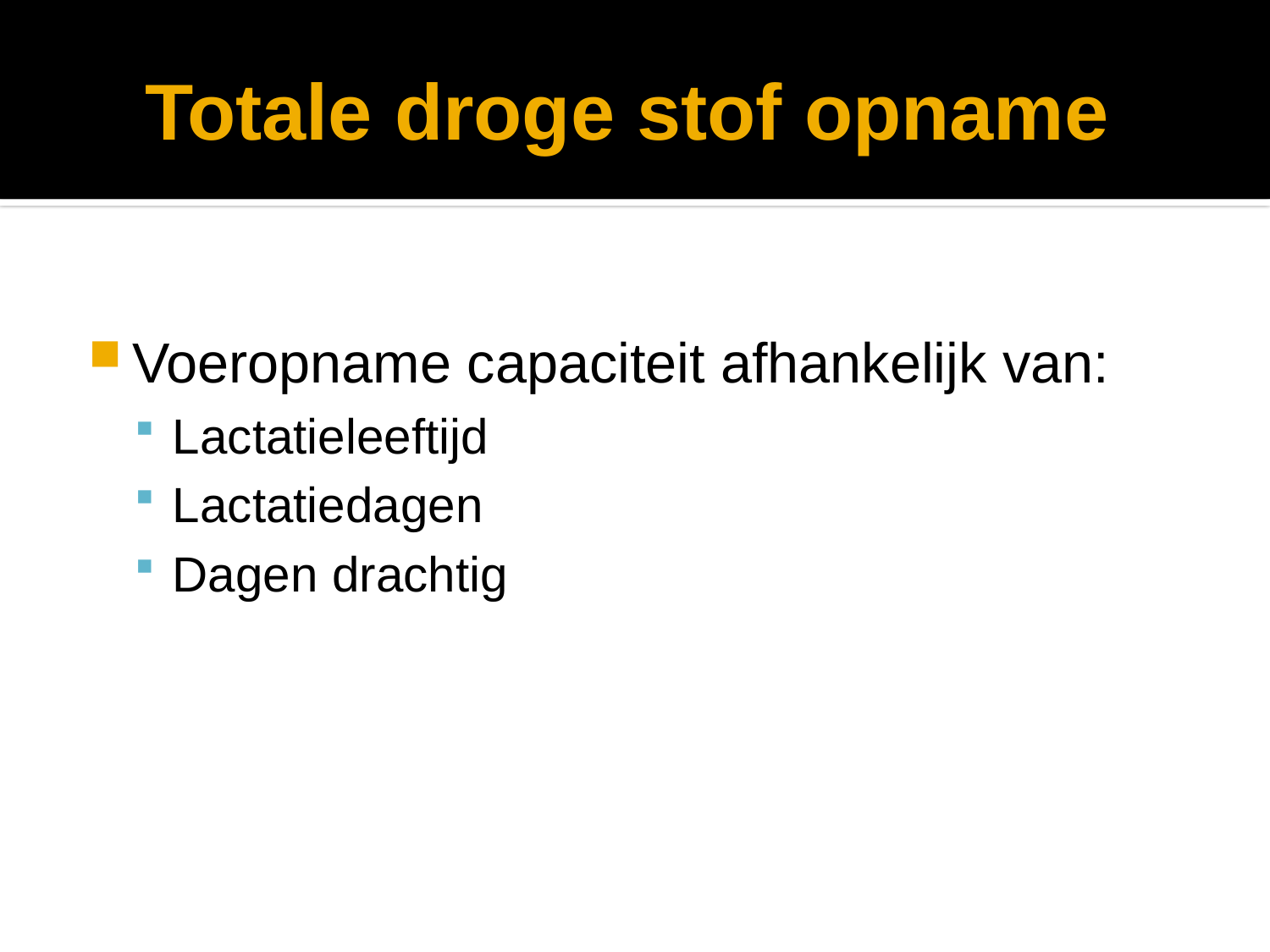

# Totale droge stof opname

Voeropname capaciteit afhankelijk van:
Lactatieleeftijd
Lactatiedagen
Dagen drachtig